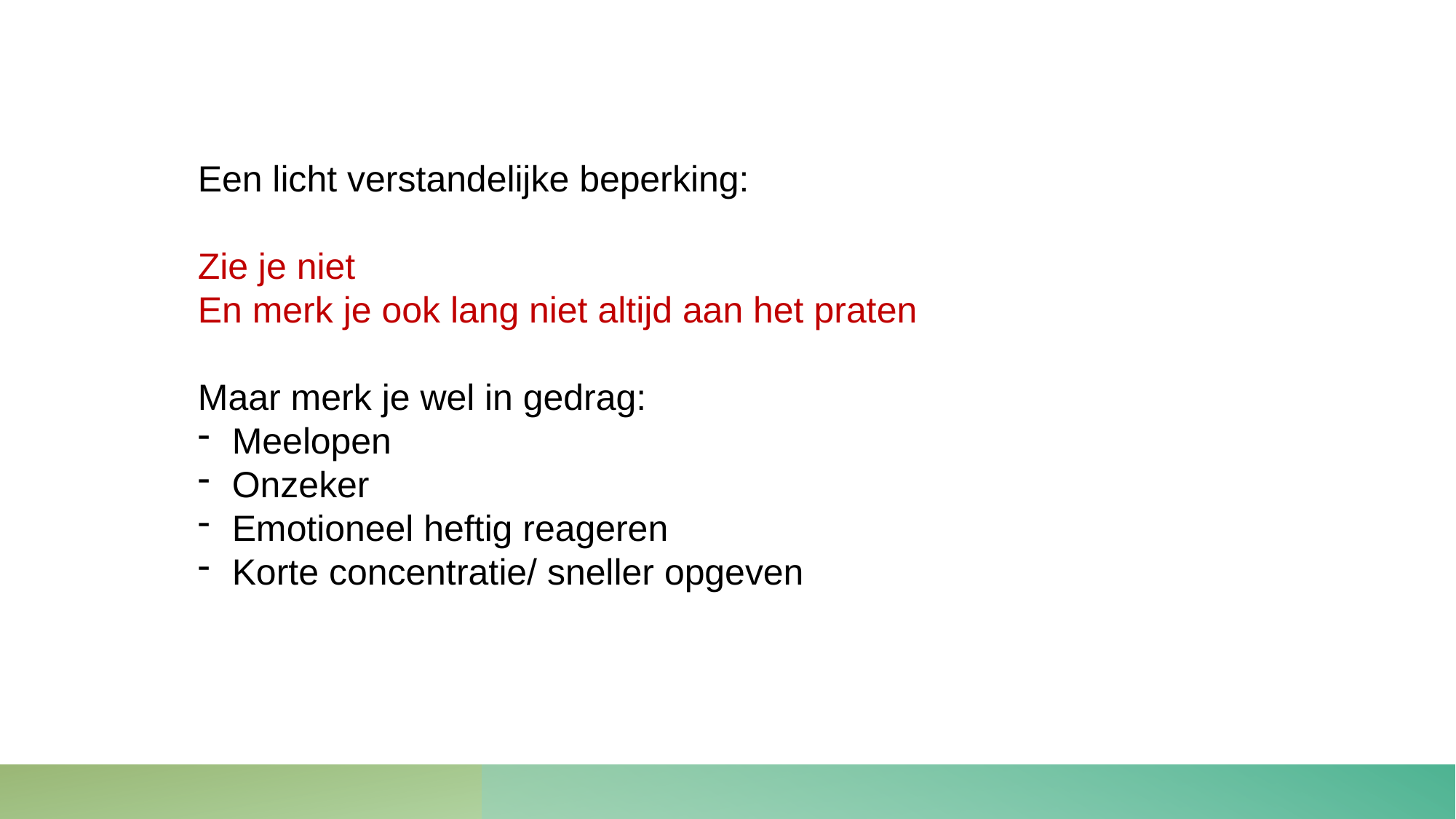

Een licht verstandelijke beperking:

Zie je niet
En merk je ook lang niet altijd aan het praten

Maar merk je wel in gedrag:
Meelopen
Onzeker
Emotioneel heftig reageren
Korte concentratie/ sneller opgeven